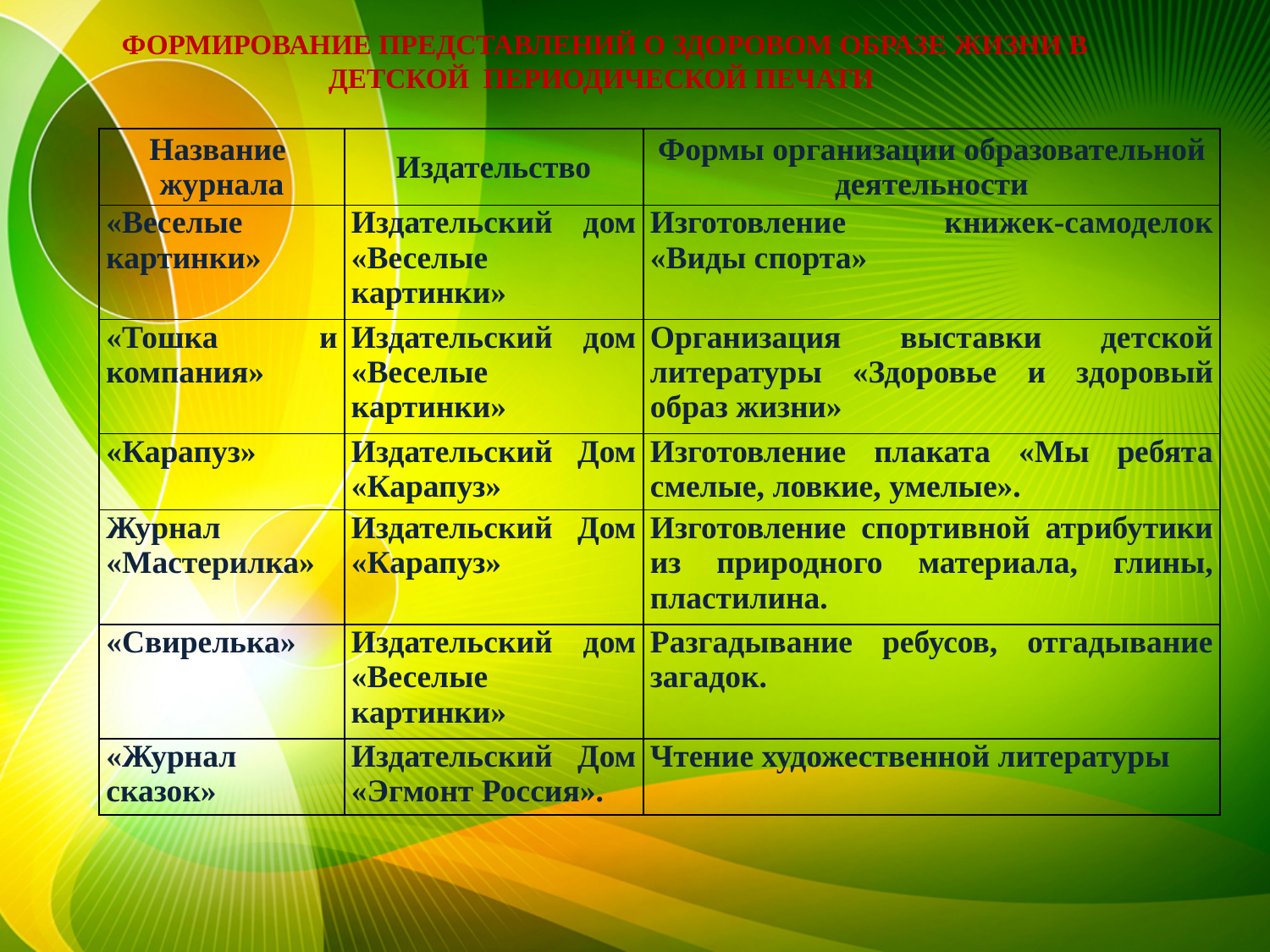

ФОРМИРОВАНИЕ ПРЕДСТАВЛЕНИЙ О ЗДОРОВОМ ОБРАЗЕ ЖИЗНИ В ДЕТСКОЙ  ПЕРИОДИЧЕСКОЙ ПЕЧАТИ
| Название журнала | Издательство | Формы организации образовательной деятельности |
| --- | --- | --- |
| «Веселые картинки» | Издательский дом «Веселые картинки» | Изготовление книжек-самоделок «Виды спорта» |
| «Тошка и компания» | Издательский дом «Веселые картинки» | Организация выставки детской литературы «Здоровье и здоровый образ жизни» |
| «Карапуз» | Издательский Дом «Карапуз» | Изготовление плаката «Мы ребята смелые, ловкие, умелые». |
| Журнал «Мастерилка» | Издательский Дом «Карапуз» | Изготовление спортивной атрибутики из природного материала, глины, пластилина. |
| «Свирелька» | Издательский дом «Веселые картинки» | Разгадывание ребусов, отгадывание загадок. |
| «Журнал сказок» | Издательский Дом «Эгмонт Россия». | Чтение художественной литературы |